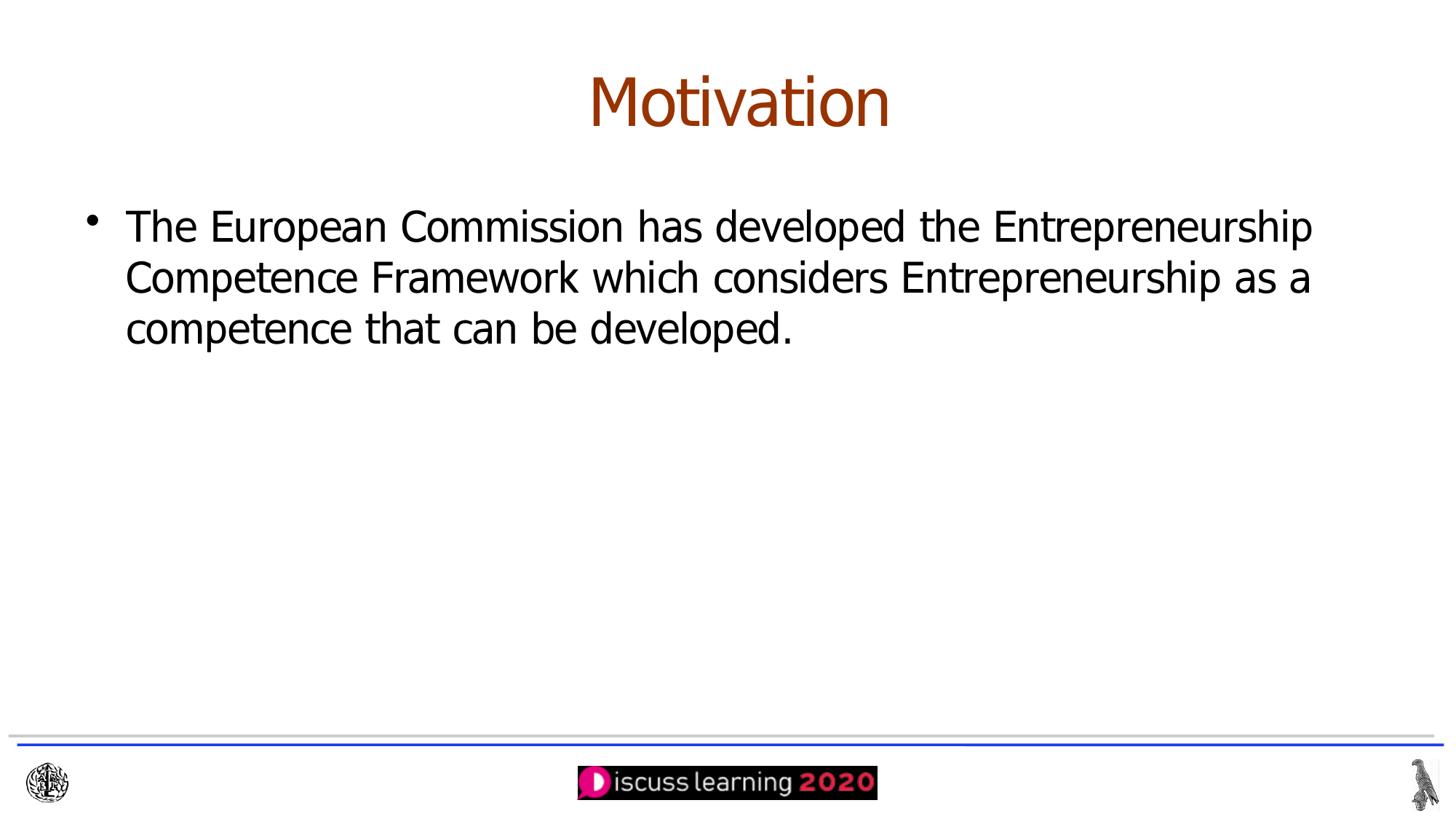

# Motivation
The European Commission has developed the Entrepreneurship Competence Framework which considers Entrepreneurship as a competence that can be developed.